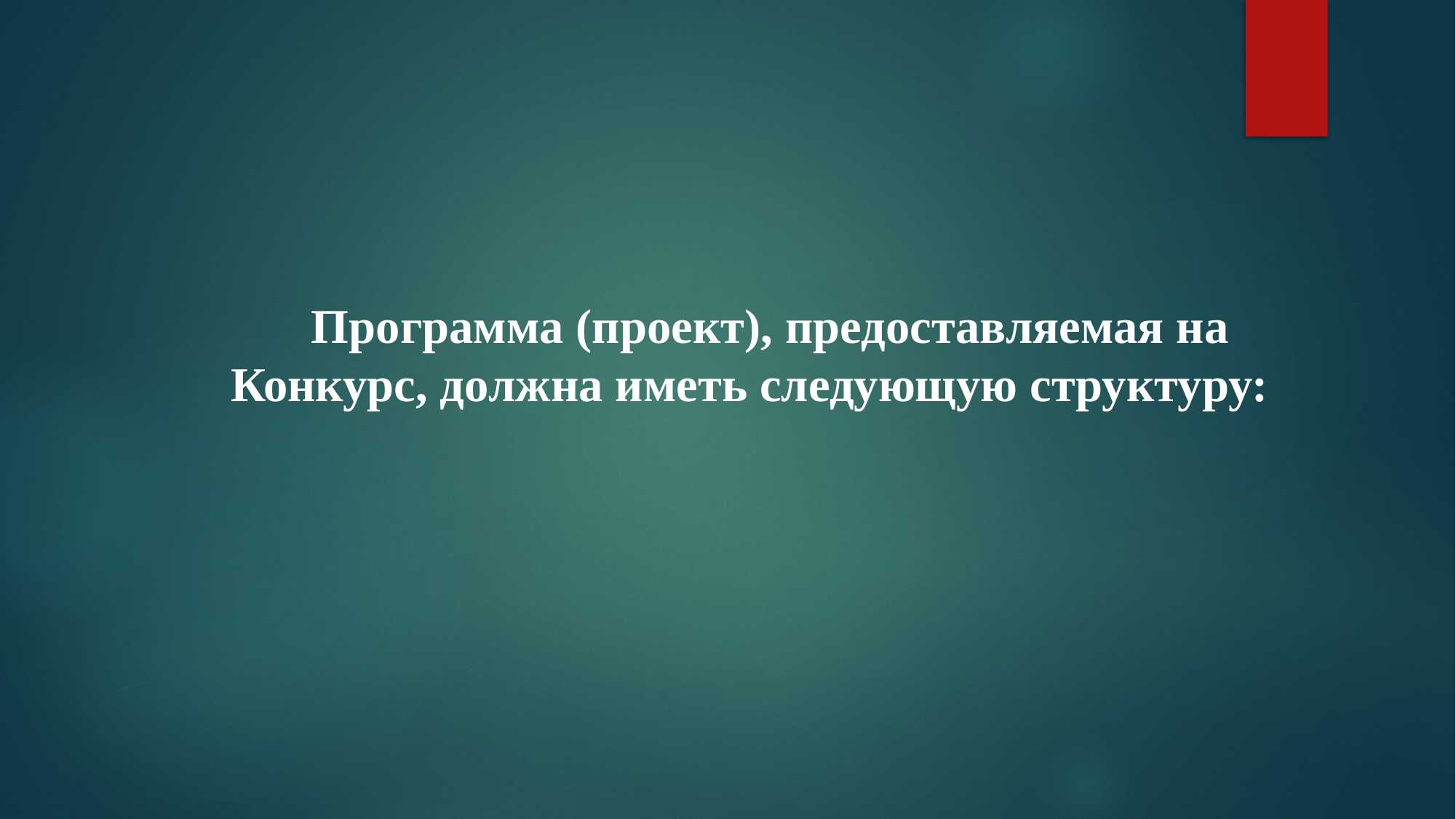

Программа (проект), предоставляемая на Конкурс, должна иметь следующую структуру: